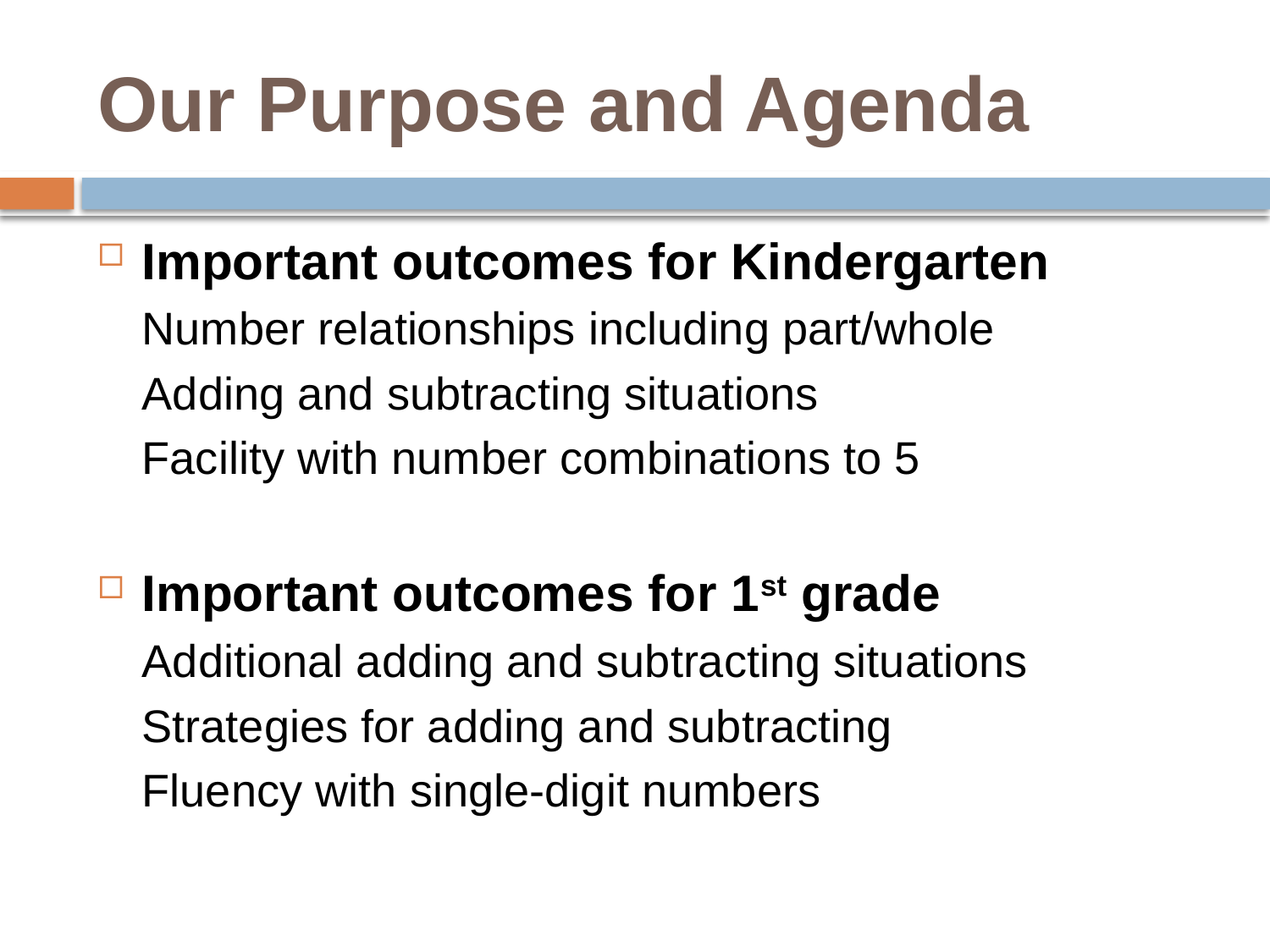

# Our Purpose and Agenda
Important outcomes for Kindergarten
Number relationships including part/whole
Adding and subtracting situations
Facility with number combinations to 5

Important outcomes for 1st grade
Additional adding and subtracting situations
Strategies for adding and subtracting
Fluency with single-digit numbers